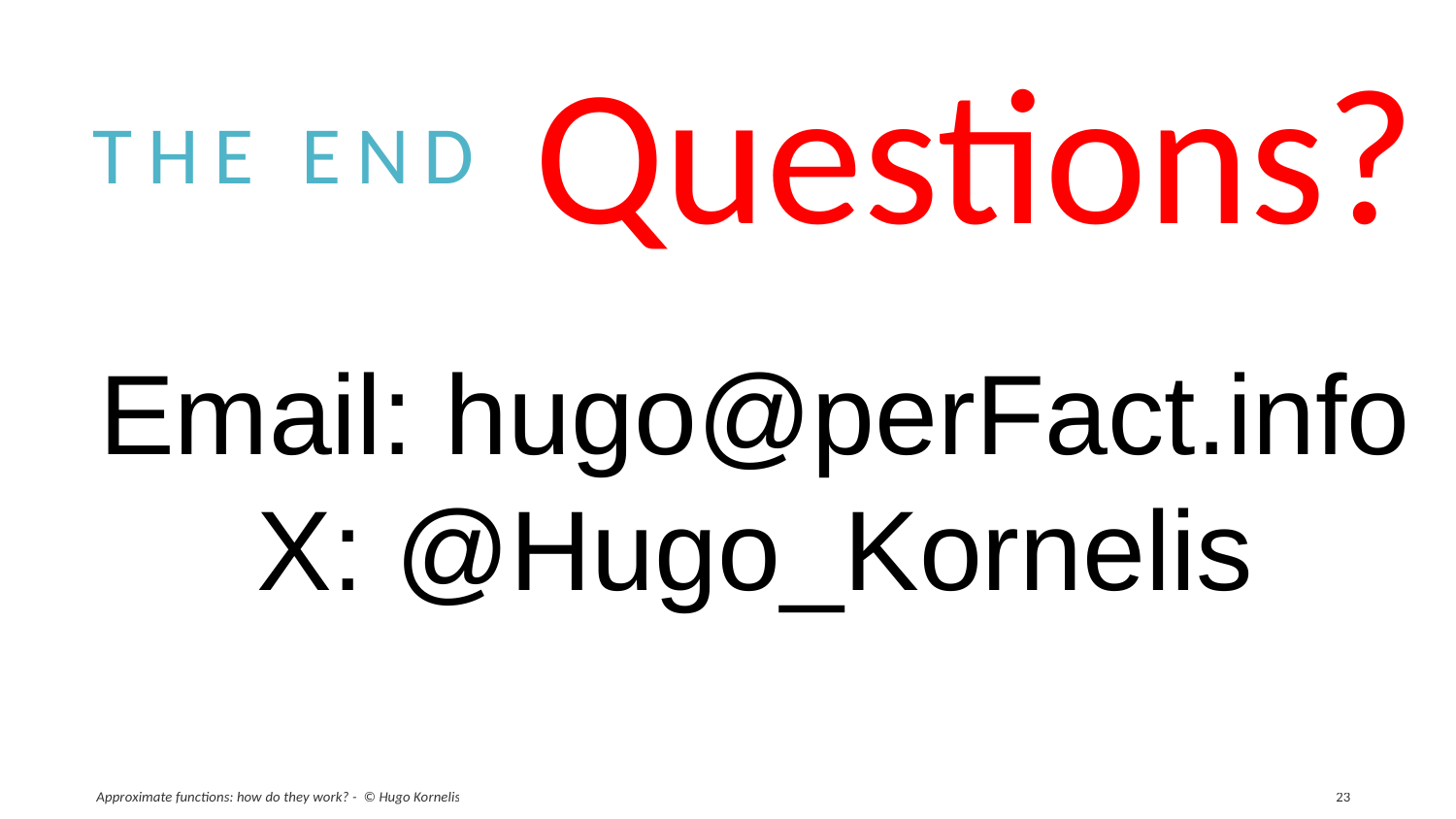

Questions?
# T H E   E N D
Email: hugo@perFact.info
X: @Hugo_Kornelis
Approximate functions: how do they work? -  © Hugo Kornelis
23